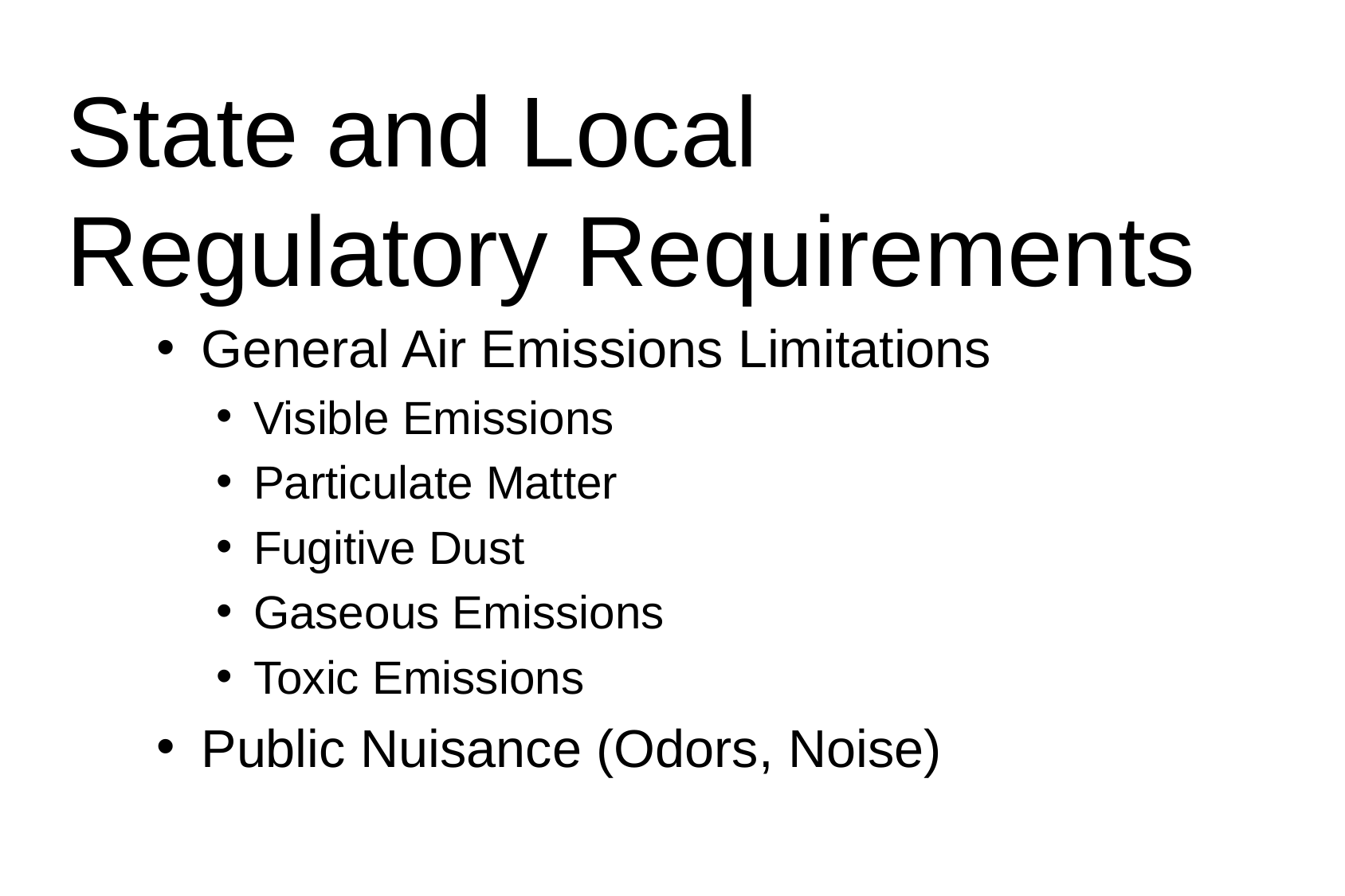

# State and Local Regulatory Requirements

General Air Emissions Limitations
Visible Emissions
Particulate Matter
Fugitive Dust
Gaseous Emissions
Toxic Emissions
Public Nuisance (Odors, Noise)